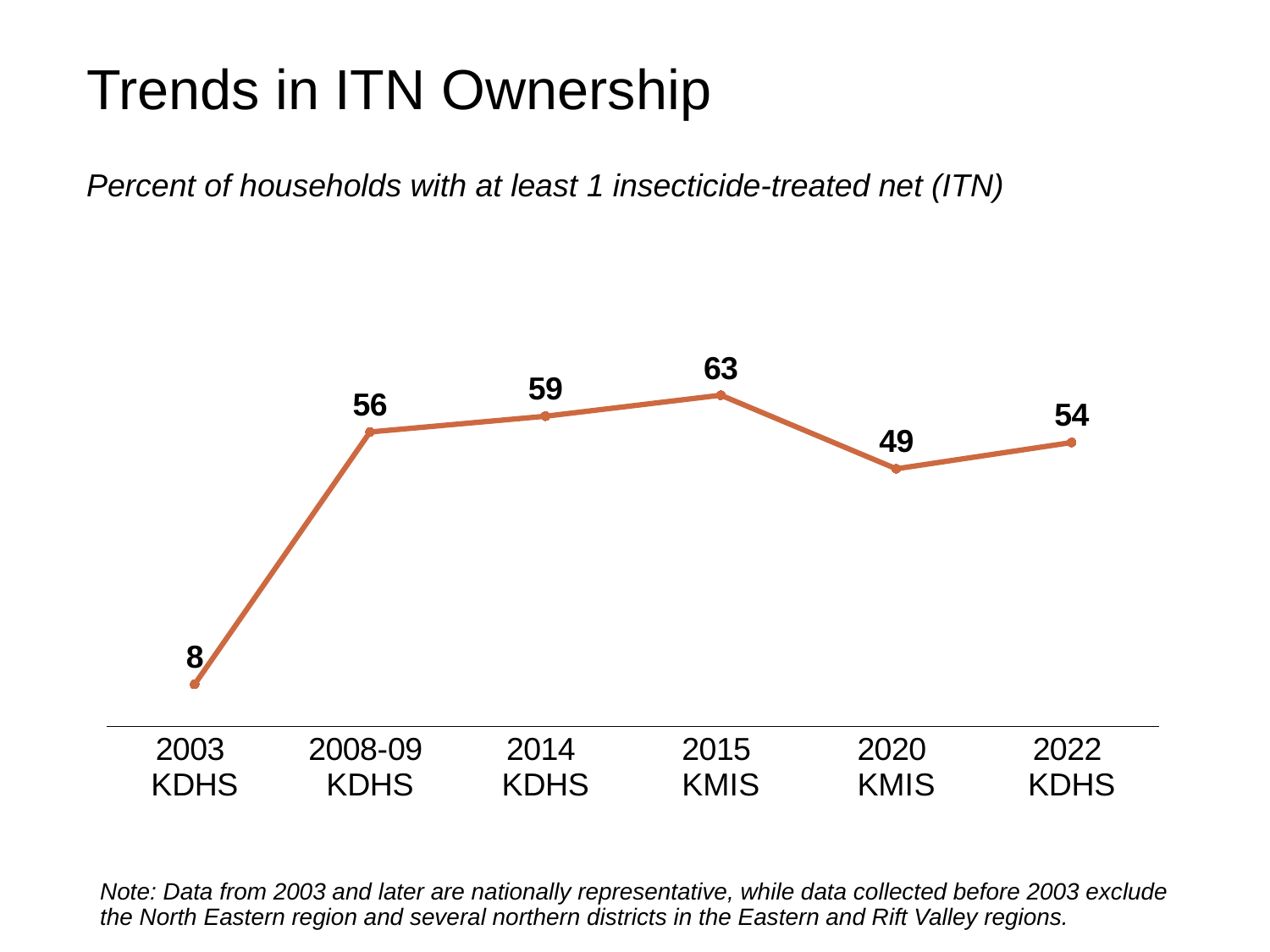

Trends in ITN Ownership
Percent of households with at least 1 insecticide-treated net (ITN)

### Chart

| Category | Any ANC from a skilled provider |
|---|---|
| 2003
KDHS | 8.0 |
| 2008-09
KDHS | 56.0 |
| 2014
KDHS | 59.0 |
| 2015
KMIS | 63.0 |
| 2020
KMIS | 49.0 |
| 2022
KDHS | 54.0 |
Note: Data from 2003 and later are nationally representative, while data collected before 2003 exclude the North Eastern region and several northern districts in the Eastern and Rift Valley regions.